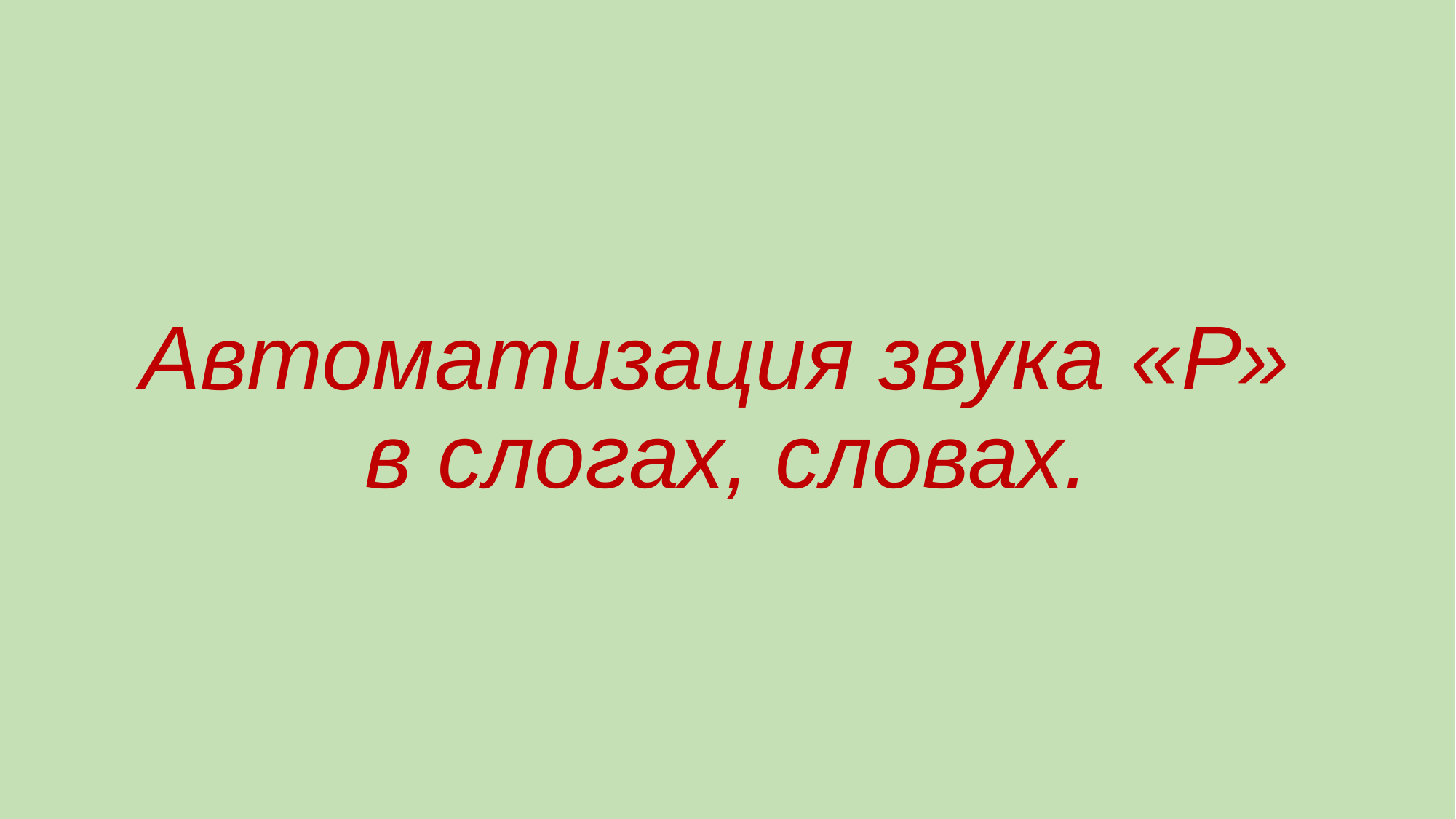

# Автоматизация звука «Р» в слогах, словах.